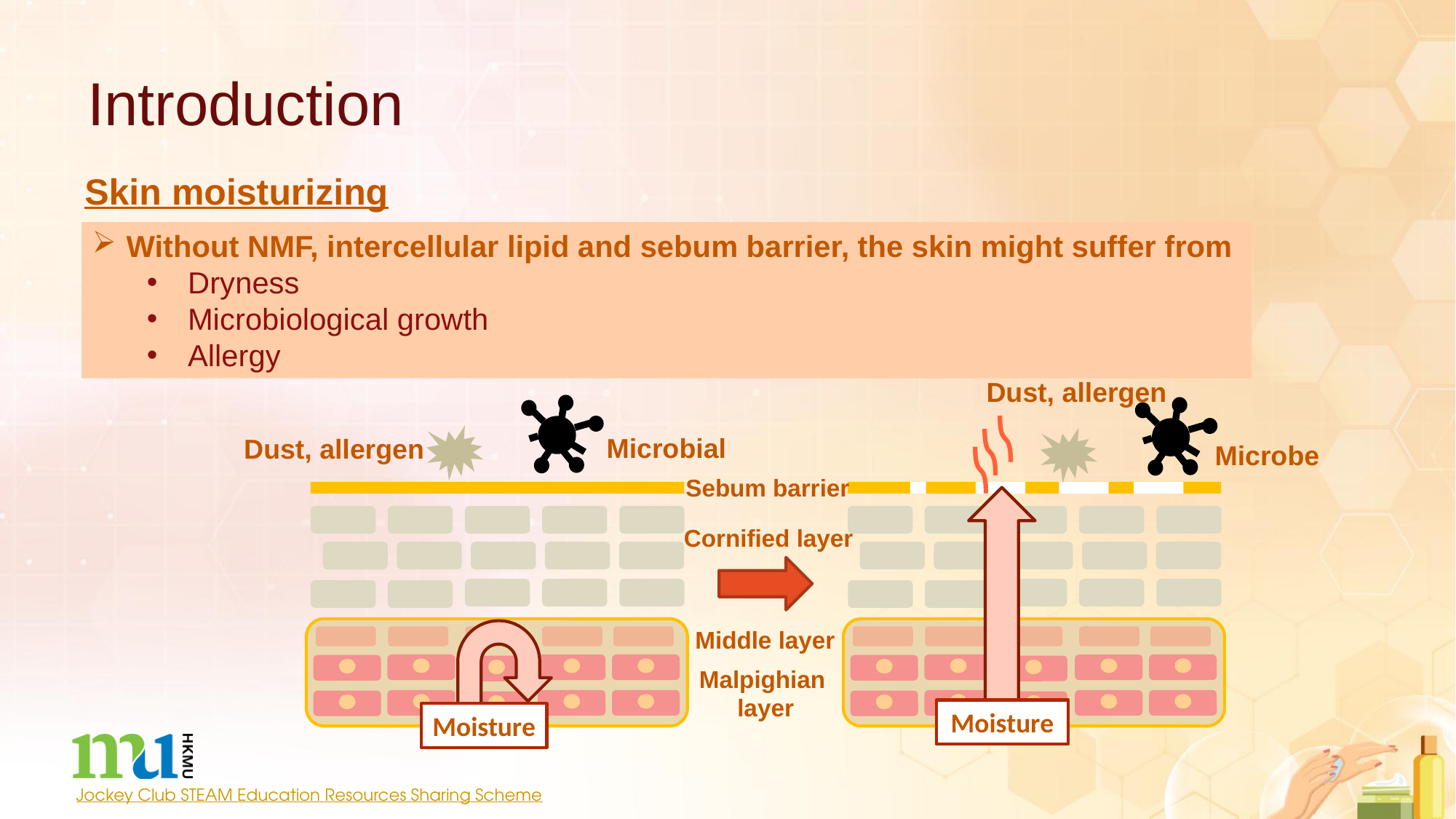

Introduction
Skin moisturizing
Without NMF, intercellular lipid and sebum barrier, the skin might suffer from
Dryness
Microbiological growth
Allergy
Dust, allergen

Microbial
Dust, allergen

Microbe
Sebum barrier

Cornified layer

Middle layer

Malpighian
layer

Moisture
Moisture